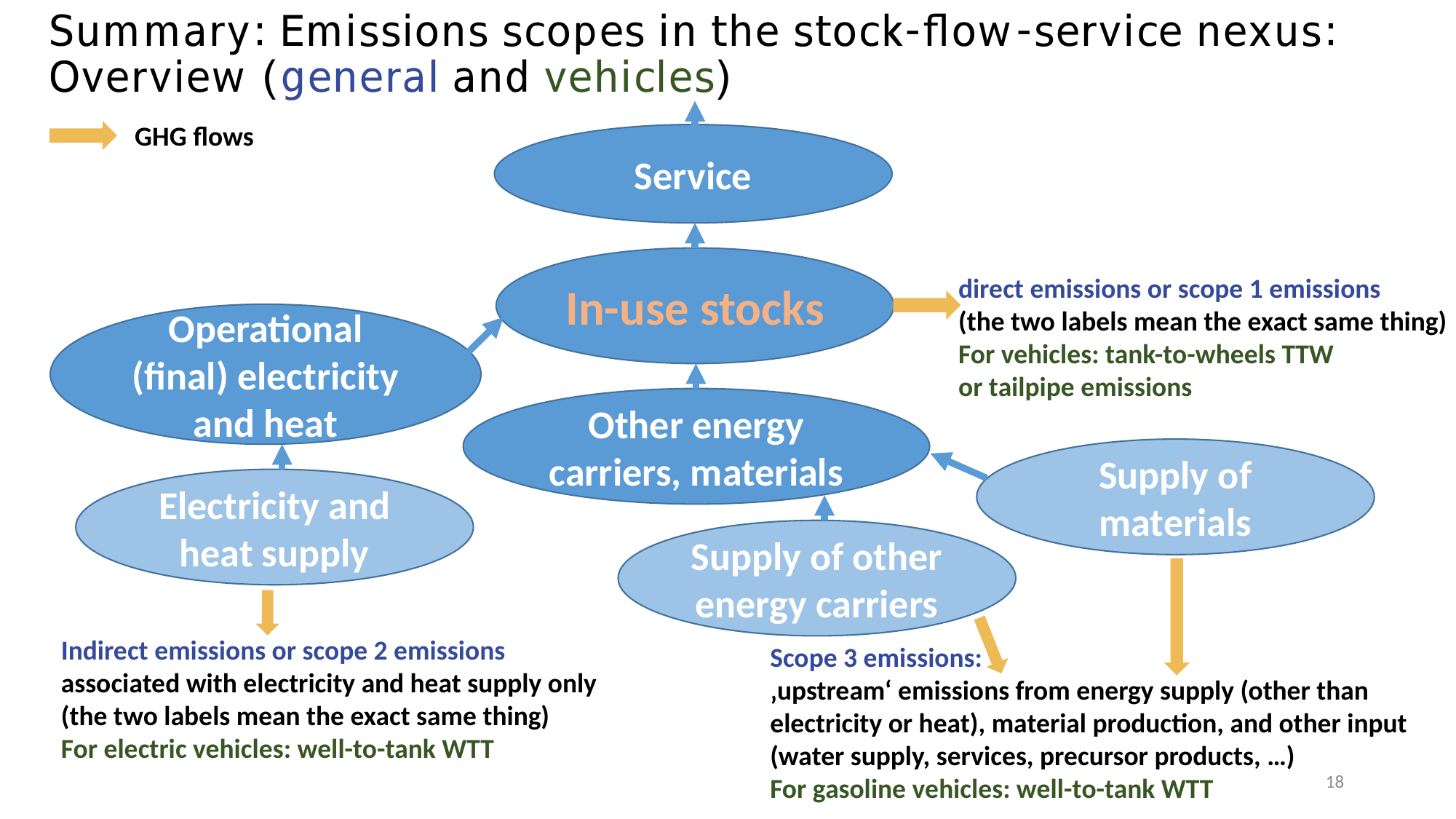

Summary: Emissions scopes in the stock-flow-service nexus: Overview (general and vehicles)
GHG flows

Service
In-use stocks
direct emissions or scope 1 emissions
(the two labels mean the exact same thing)
For vehicles: tank-to-wheels TTW
or tailpipe emissions

Operational (final) electricity and heat
Other energy carriers, materials
Supply of materials
Electricity and heat supply
Supply of other energy carriers

Indirect emissions or scope 2 emissions associated with electricity and heat supply only
(the two labels mean the exact same thing)
For electric vehicles: well-to-tank WTT
Scope 3 emissions:
‚upstream‘ emissions from energy supply (other than electricity or heat), material production, and other input (water supply, services, precursor products, …)
For gasoline vehicles: well-to-tank WTT

18